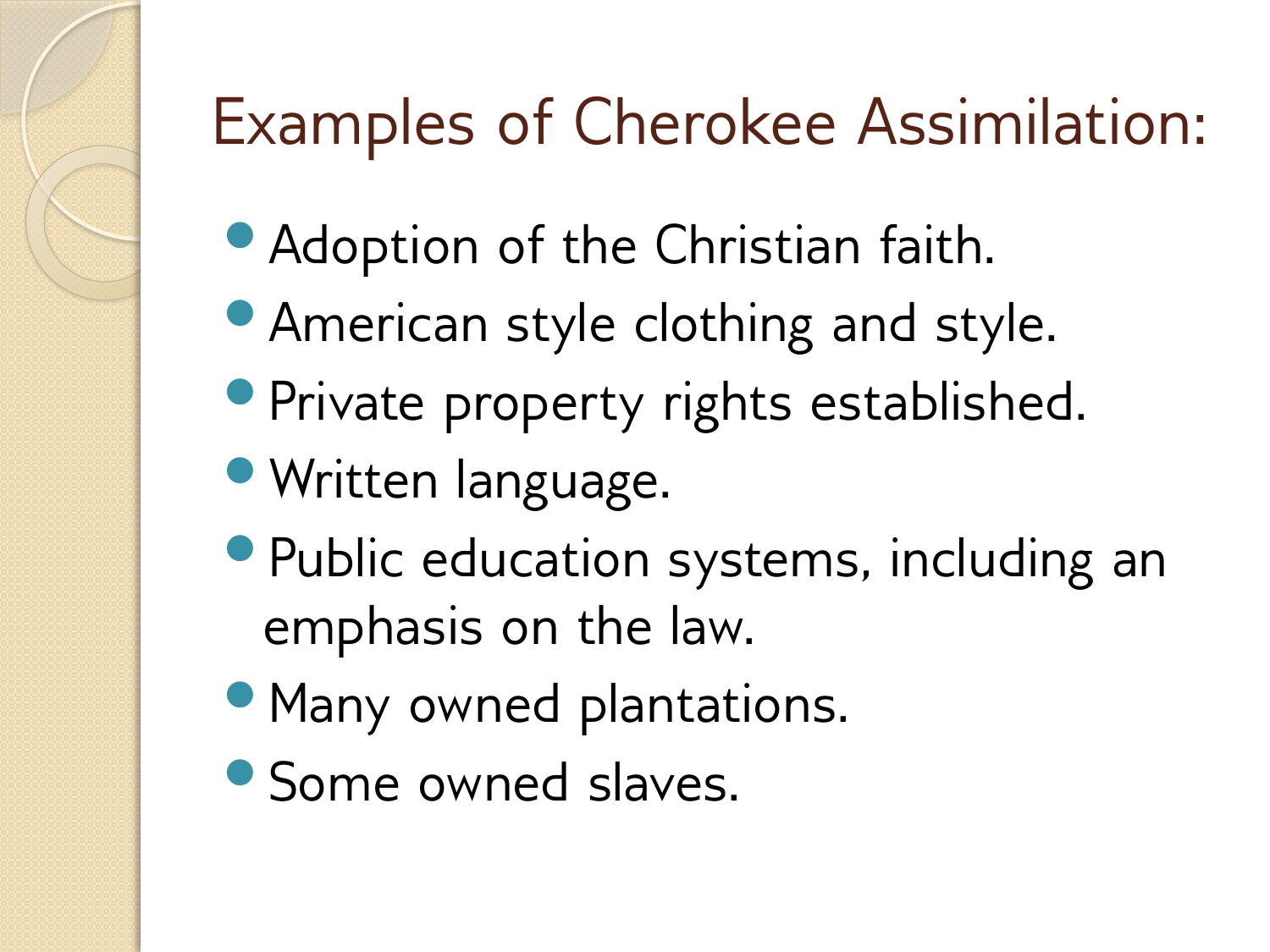

# Examples of Cherokee Assimilation:
Adoption of the Christian faith.
American style clothing and style.
Private property rights established.
Written language.
Public education systems, including an emphasis on the law.
Many owned plantations.
Some owned slaves.